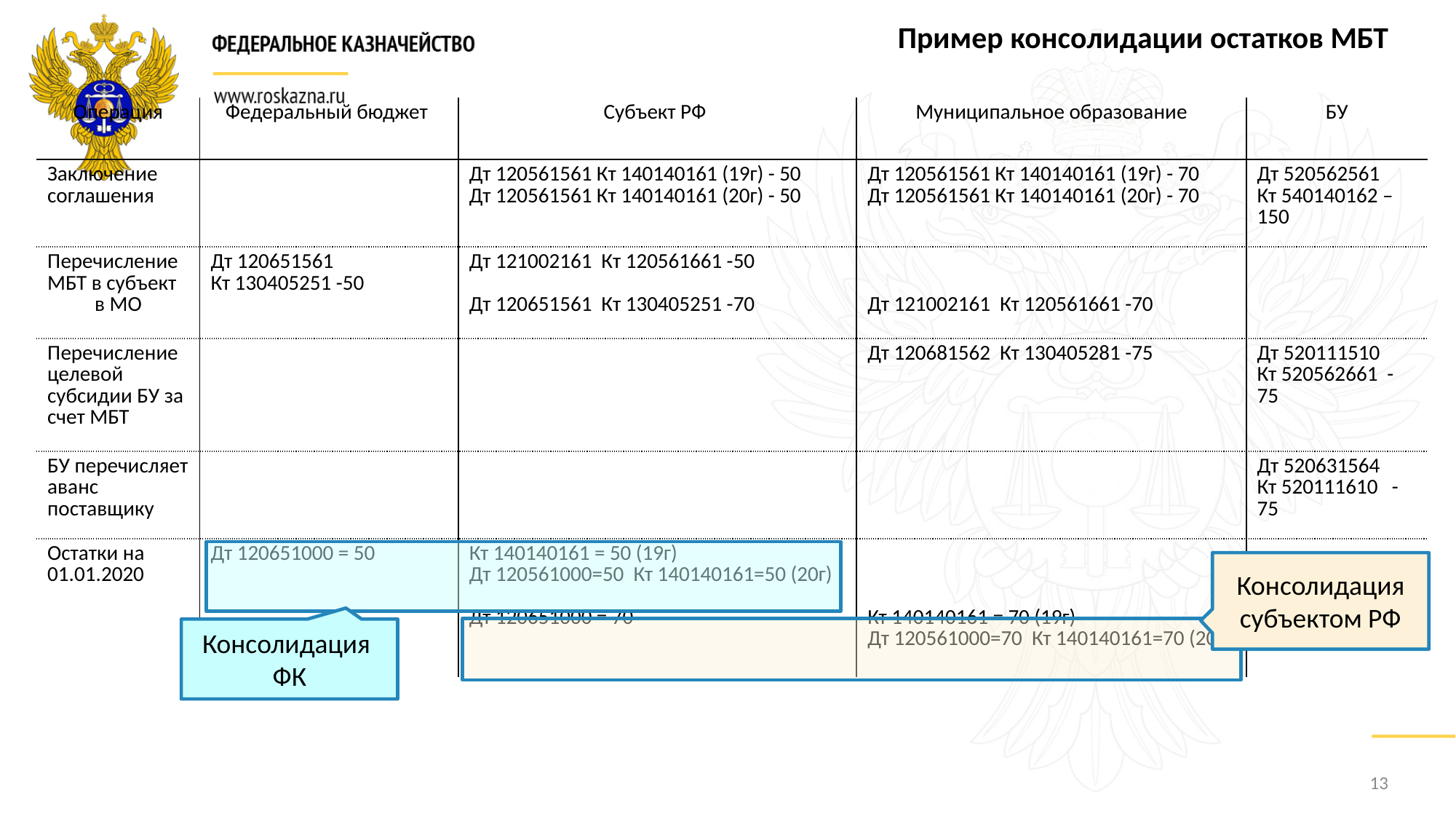

Пример консолидации остатков МБТ

| Операция | Федеральный бюджет | Субъект РФ | Муниципальное образование | БУ |
| --- | --- | --- | --- | --- |
| Заключение соглашения |  | Дт 120561561 Кт 140140161 (19г) - 50 Дт 120561561 Кт 140140161 (20г) - 50 | Дт 120561561 Кт 140140161 (19г) - 70 Дт 120561561 Кт 140140161 (20г) - 70 | Дт 520562561 Кт 540140162 – 150 |
| Перечисление МБТ в субъект в МО | Дт 120651561 Кт 130405251 -50 | Дт 121002161 Кт 120561661 -50 Дт 120651561 Кт 130405251 -70 | Дт 121002161 Кт 120561661 -70 |  |
| Перечисление целевой субсидии БУ за счет МБТ |  |  | Дт 120681562 Кт 130405281 -75 | Дт 520111510 Кт 520562661 - 75 |
| БУ перечисляет аванс поставщику |  |  |  | Дт 520631564 Кт 520111610 - 75 |
| Остатки на 01.01.2020 | Дт 120651000 = 50 | Кт 140140161 = 50 (19г) Дт 120561000=50 Кт 140140161=50 (20г) Дт 120651000 = 70 | Кт 140140161 = 70 (19г) Дт 120561000=70 Кт 140140161=70 (20г) |  |

Консолидация субъектом РФ

Консолидация  ФК
13